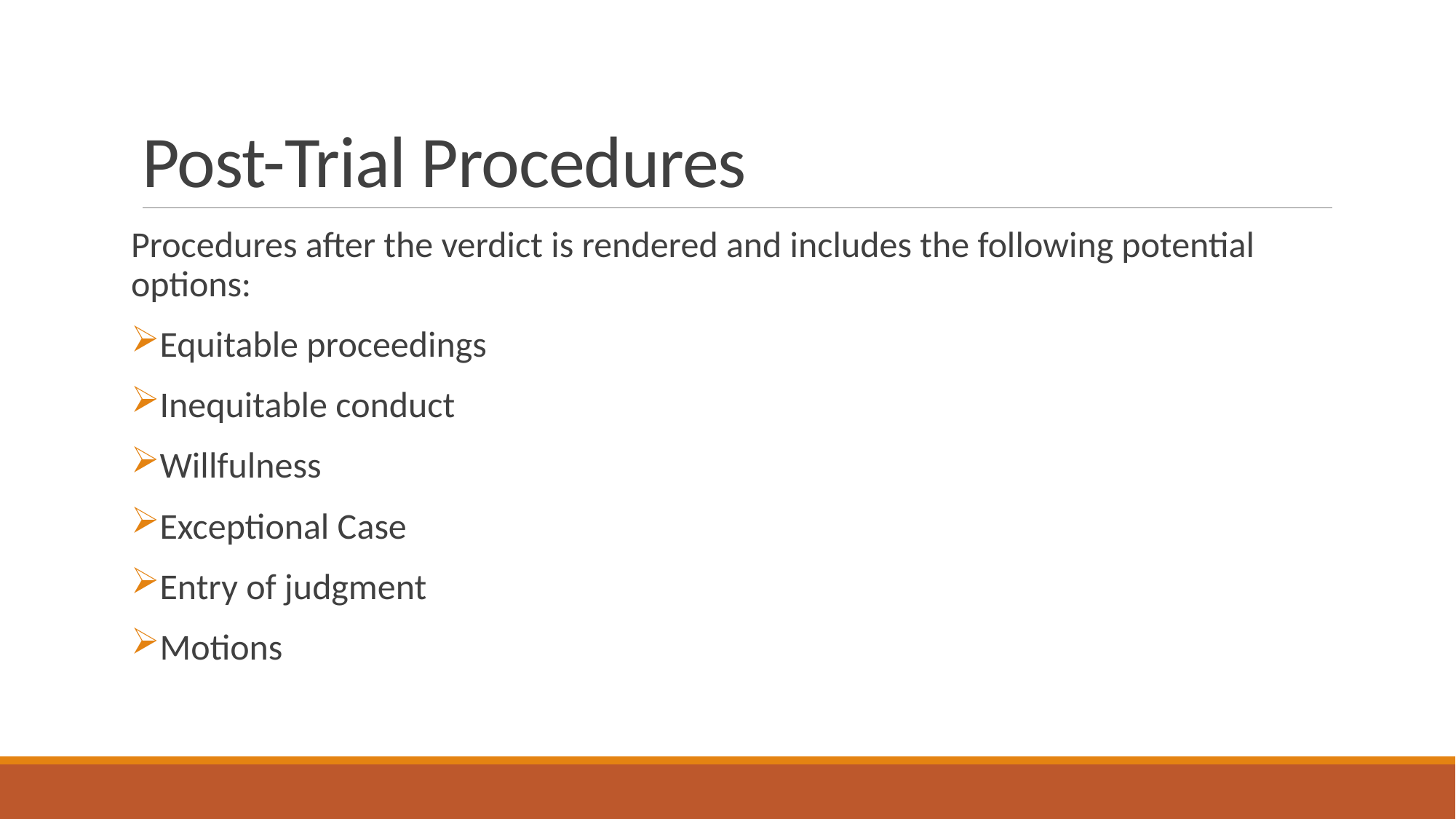

# Post-Trial Procedures
Procedures after the verdict is rendered and includes the following potential options:
Equitable proceedings
Inequitable conduct
Willfulness
Exceptional Case
Entry of judgment
Motions